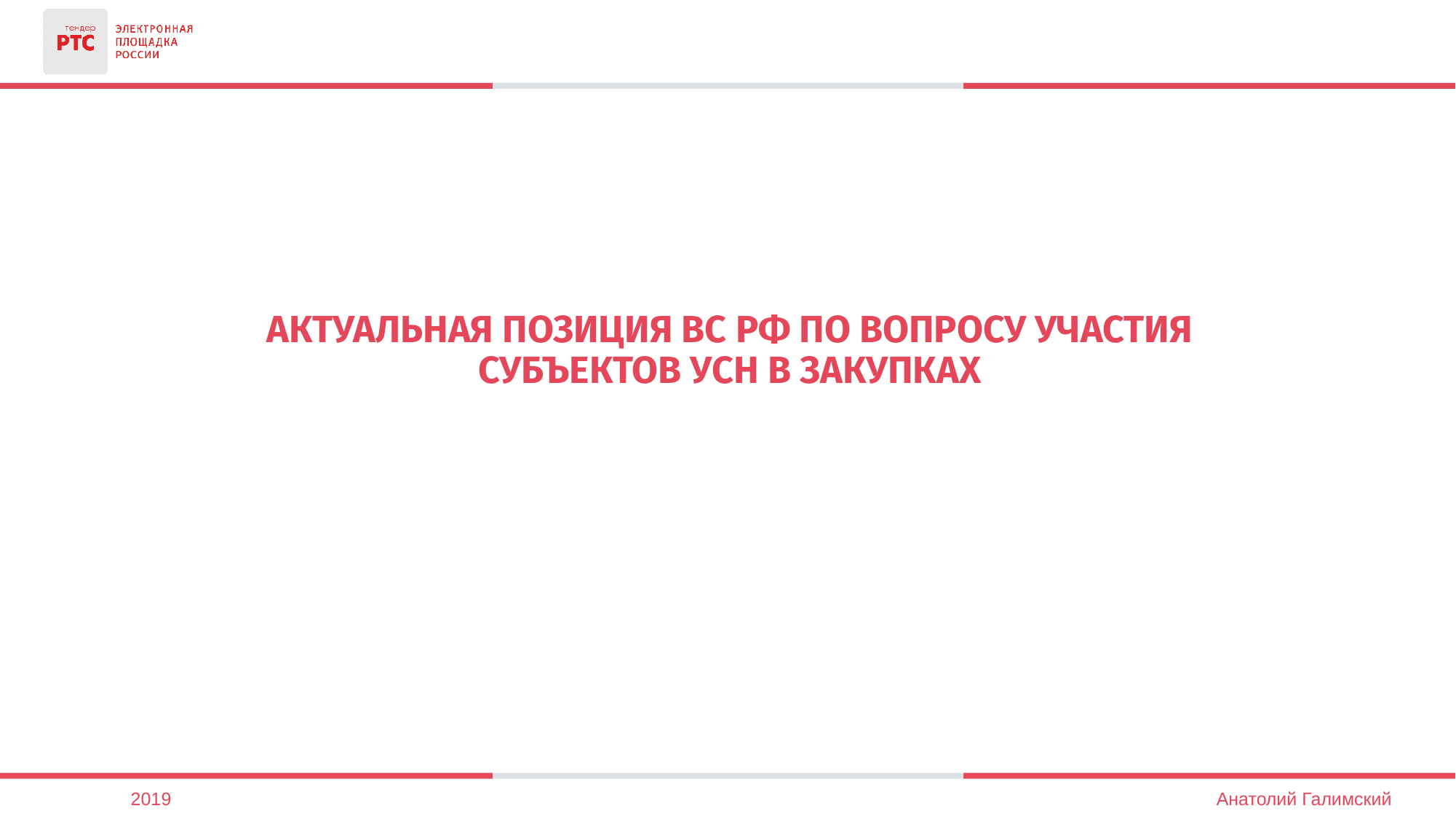

Актуальная позиция ВС рф по вопросу участия субъектов усн в закупках
2019
Анатолий Галимский